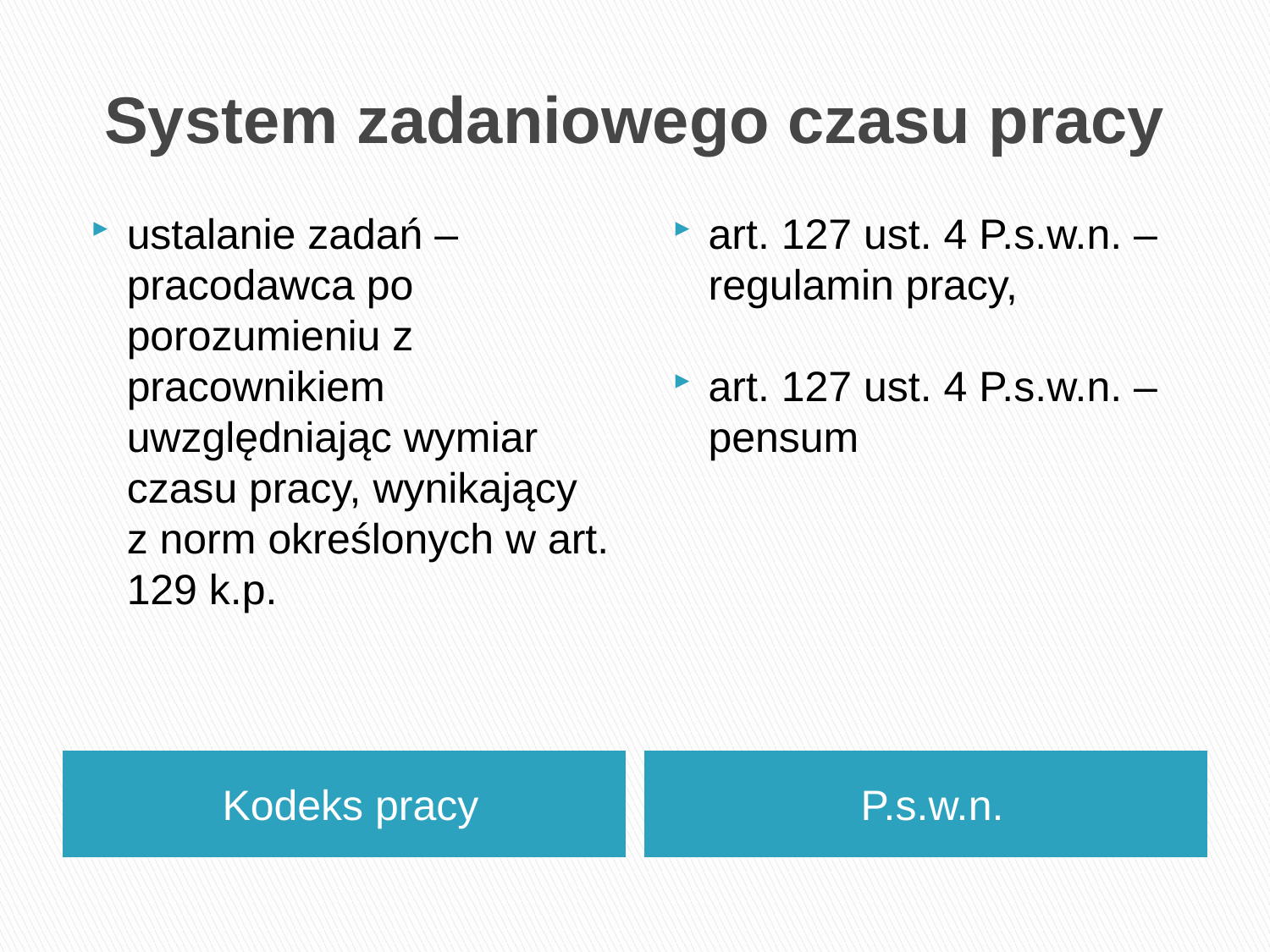

# System zadaniowego czasu pracy
ustalanie zadań – pracodawca po porozumieniu z pracownikiem uwzględniając wymiar czasu pracy, wynikający z norm określonych w art. 129 k.p.
art. 127 ust. 4 P.s.w.n. – regulamin pracy,

art. 127 ust. 4 P.s.w.n. – pensum
Kodeks pracy
P.s.w.n.